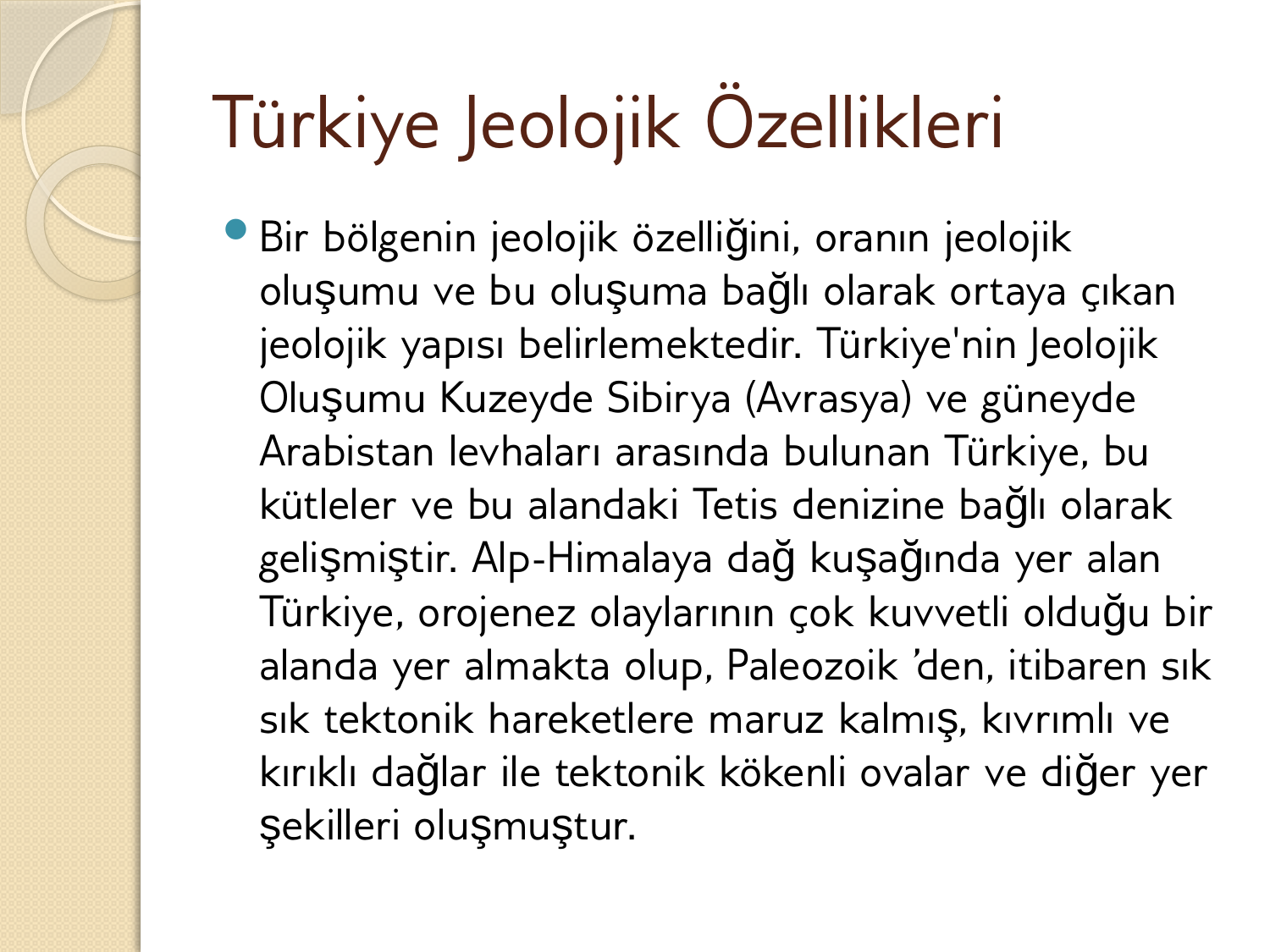

# Türkiye Jeolojik Özellikleri
Bir bölgenin jeolojik özelliğini, oranın jeolojik oluşumu ve bu oluşuma bağlı olarak ortaya çıkan jeolojik yapısı belirlemektedir. Türkiye'nin Jeolojik Oluşumu Kuzeyde Sibirya (Avrasya) ve güneyde Arabistan levhaları arasında bulunan Türkiye, bu kütleler ve bu alandaki Tetis denizine bağlı olarak gelişmiştir. Alp-Himalaya dağ kuşağında yer alan Türkiye, orojenez olaylarının çok kuvvetli olduğu bir alanda yer almakta olup, Paleozoik ’den, itibaren sık sık tektonik hareketlere maruz kalmış, kıvrımlı ve kırıklı dağlar ile tektonik kökenli ovalar ve diğer yer şekilleri oluşmuştur.